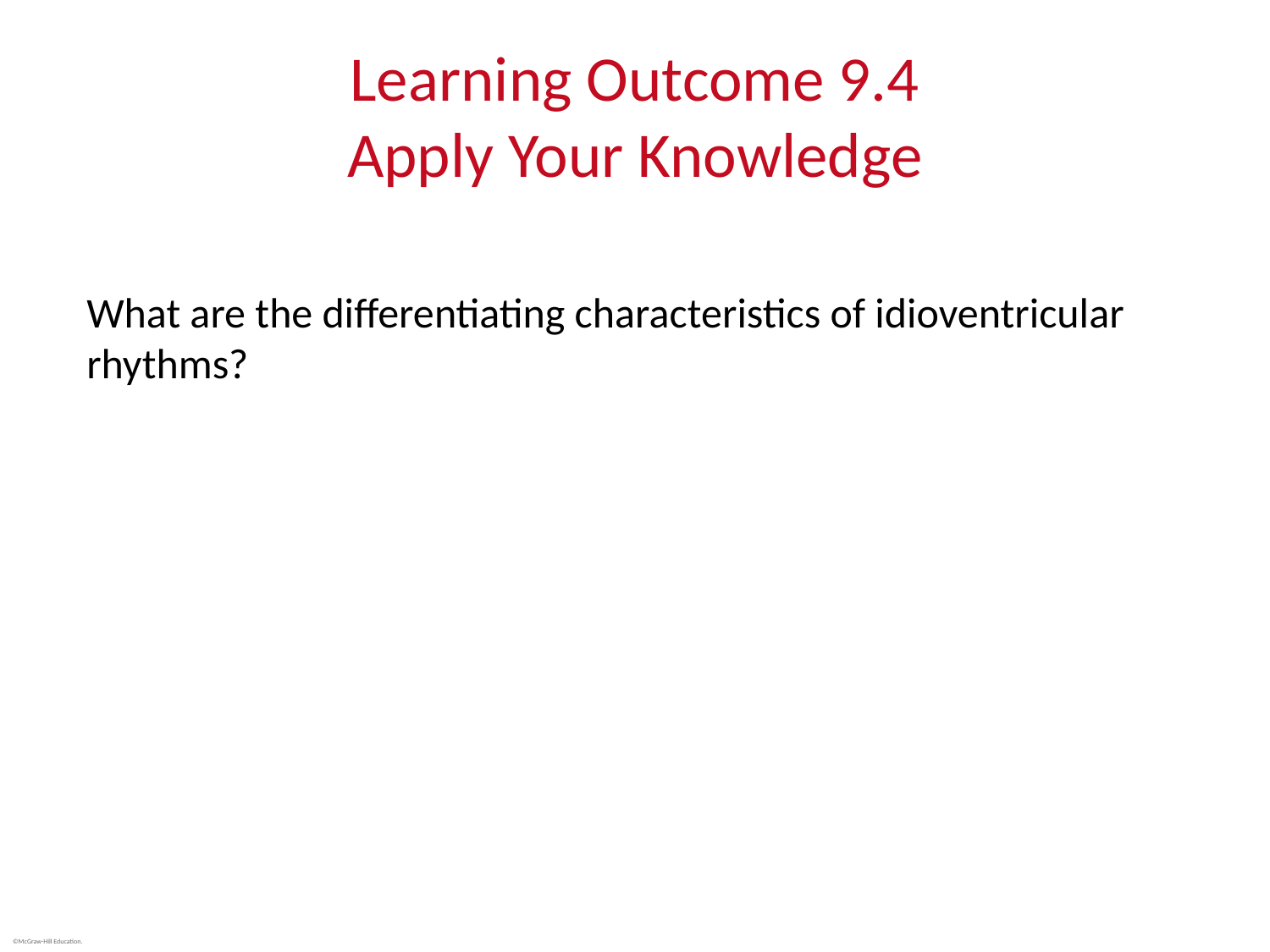

# Learning Outcome 9.4 Apply Your Knowledge
What are the differentiating characteristics of idioventricular rhythms?